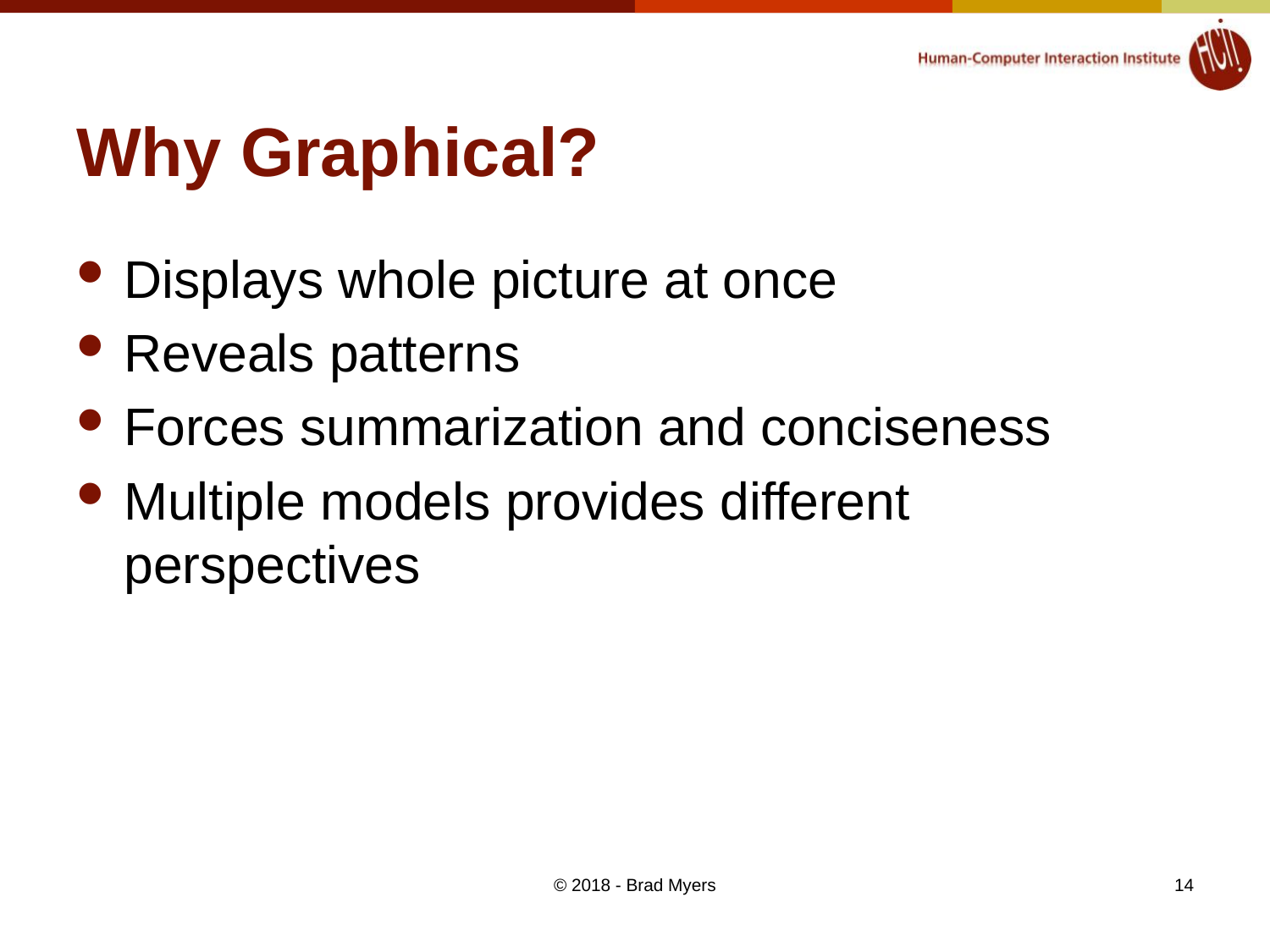

# Why Graphical?
Displays whole picture at once
Reveals patterns
Forces summarization and conciseness
Multiple models provides different perspectives
© 2018 - Brad Myers
14